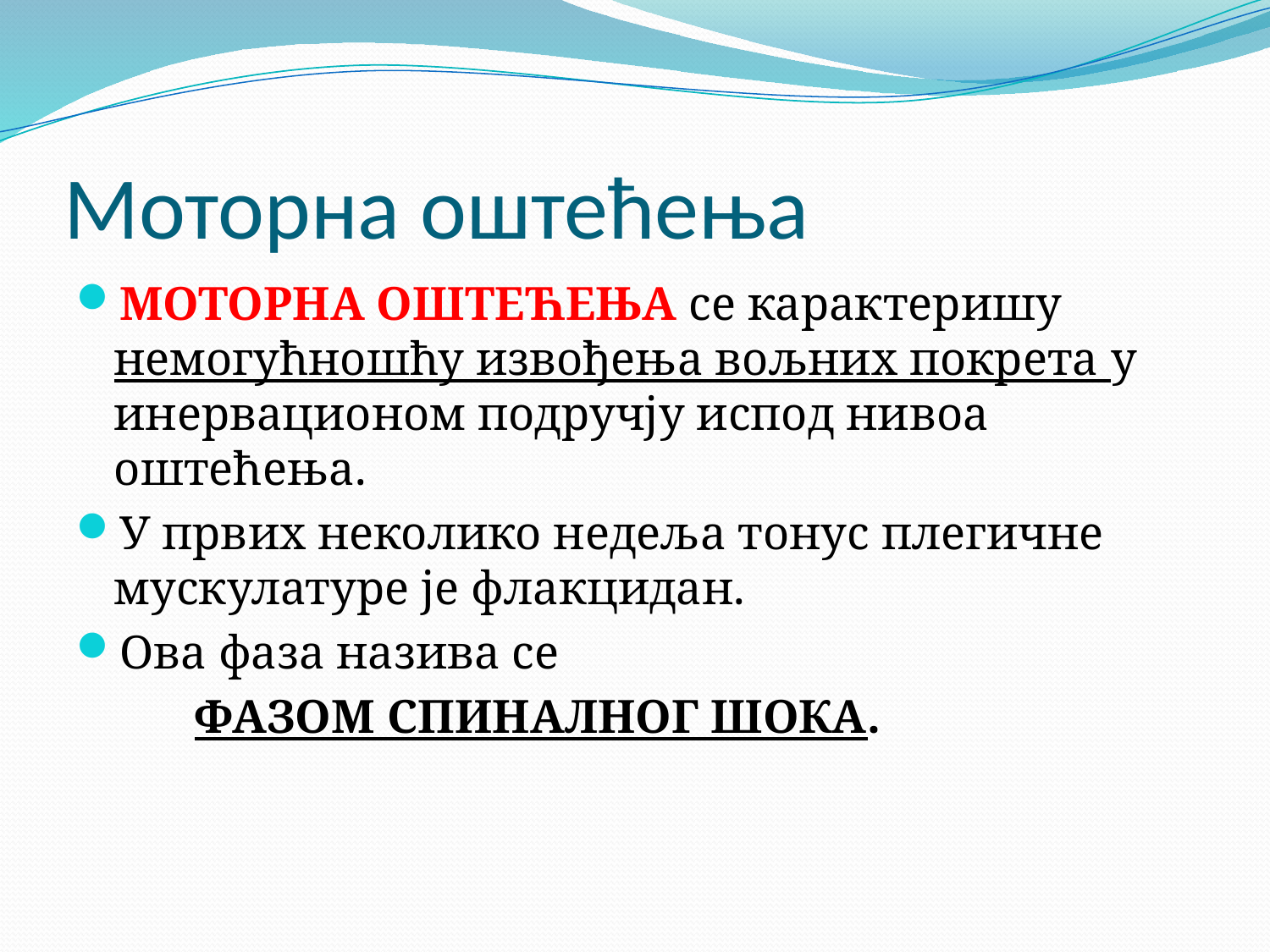

# Моторна оштећења
МОТОРНА ОШТЕЋЕЊА се карактеришу немогућношћу извођења вољних покрета у инервационом подручју испод нивоа оштећења.
У првих неколико недеља тонус плегичне мускулатуре је флакцидан.
Ова фаза назива се
          ФАЗОМ СПИНАЛНОГ ШОКА.